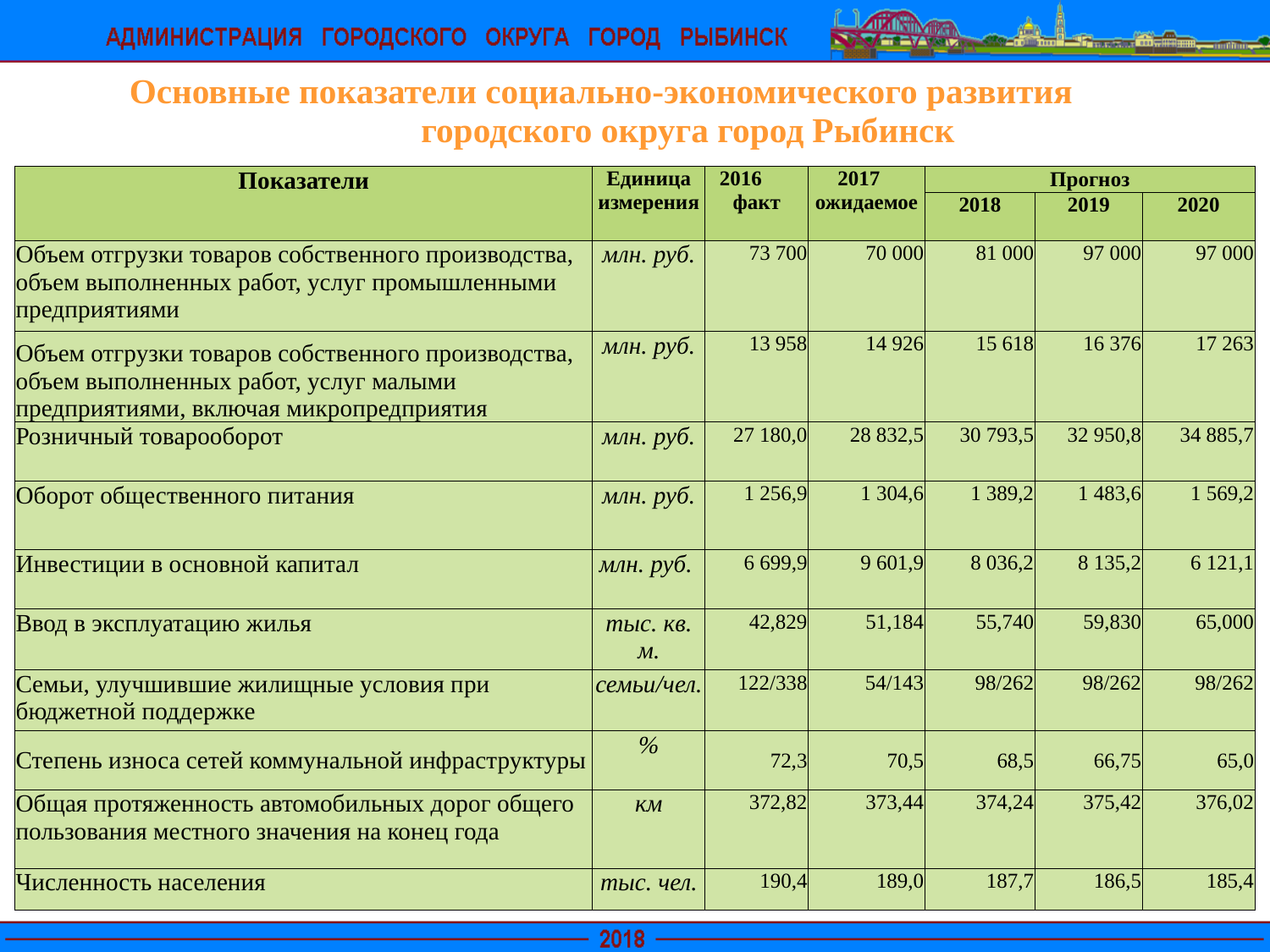

# Основные показатели социально-экономического развития                     	городского округа город Рыбинск
| Показатели | Единица измерения | 2016 факт | 2017 ожидаемое | Прогноз |  |  |
| --- | --- | --- | --- | --- | --- | --- |
|  |  |  |  | 2018 | 2019 | 2020 |
| Объем отгрузки товаров собственного производства, объем выполненных работ, услуг промышленными предприятиями | млн. руб. | 73 700 | 70 000 | 81 000 | 97 000 | 97 000 |
| Объем отгрузки товаров собственного производства, объем выполненных работ, услуг малыми предприятиями, включая микропредприятия | млн. руб. | 13 958 | 14 926 | 15 618 | 16 376 | 17 263 |
| Розничный товарооборот | млн. руб. | 27 180,0 | 28 832,5 | 30 793,5 | 32 950,8 | 34 885,7 |
| Оборот общественного питания | млн. руб. | 1 256,9 | 1 304,6 | 1 389,2 | 1 483,6 | 1 569,2 |
| Инвестиции в основной капитал | млн. руб. | 6 699,9 | 9 601,9 | 8 036,2 | 8 135,2 | 6 121,1 |
| Ввод в эксплуатацию жилья | тыс. кв. м. | 42,829 | 51,184 | 55,740 | 59,830 | 65,000 |
| Семьи, улучшившие жилищные условия при бюджетной поддержке | семьи/чел. | 122/338 | 54/143 | 98/262 | 98/262 | 98/262 |
| Степень износа сетей коммунальной инфраструктуры | % | 72,3 | 70,5 | 68,5 | 66,75 | 65,0 |
| Общая протяженность автомобильных дорог общего пользования местного значения на конец года | км | 372,82 | 373,44 | 374,24 | 375,42 | 376,02 |
| Численность населения | тыс. чел. | 190,4 | 189,0 | 187,7 | 186,5 | 185,4 |